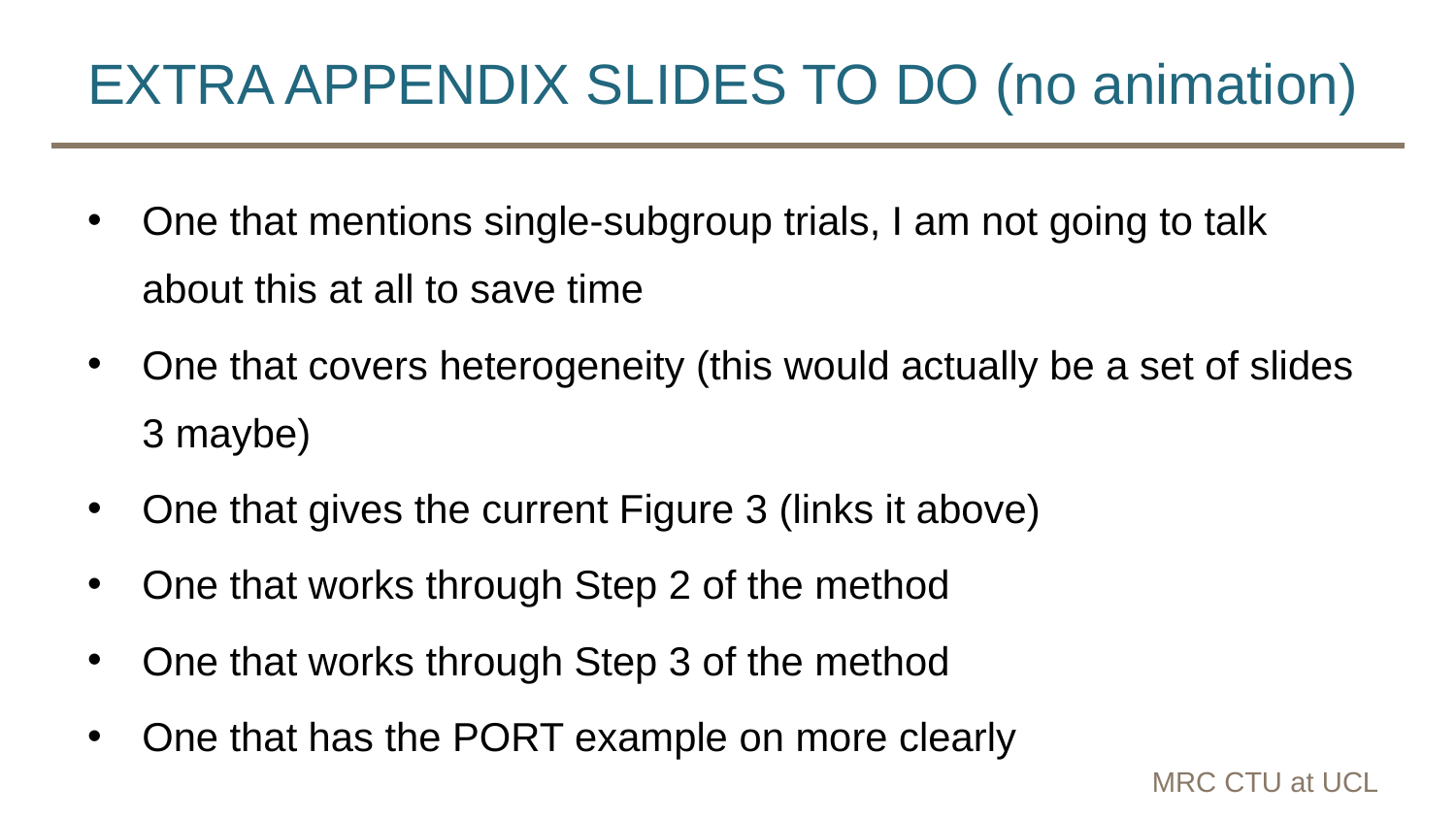

# EXTRA APPENDIX SLIDES TO DO (no animation)
One that mentions single-subgroup trials, I am not going to talk about this at all to save time
One that covers heterogeneity (this would actually be a set of slides 3 maybe)
One that gives the current Figure 3 (links it above)
One that works through Step 2 of the method
One that works through Step 3 of the method
One that has the PORT example on more clearly